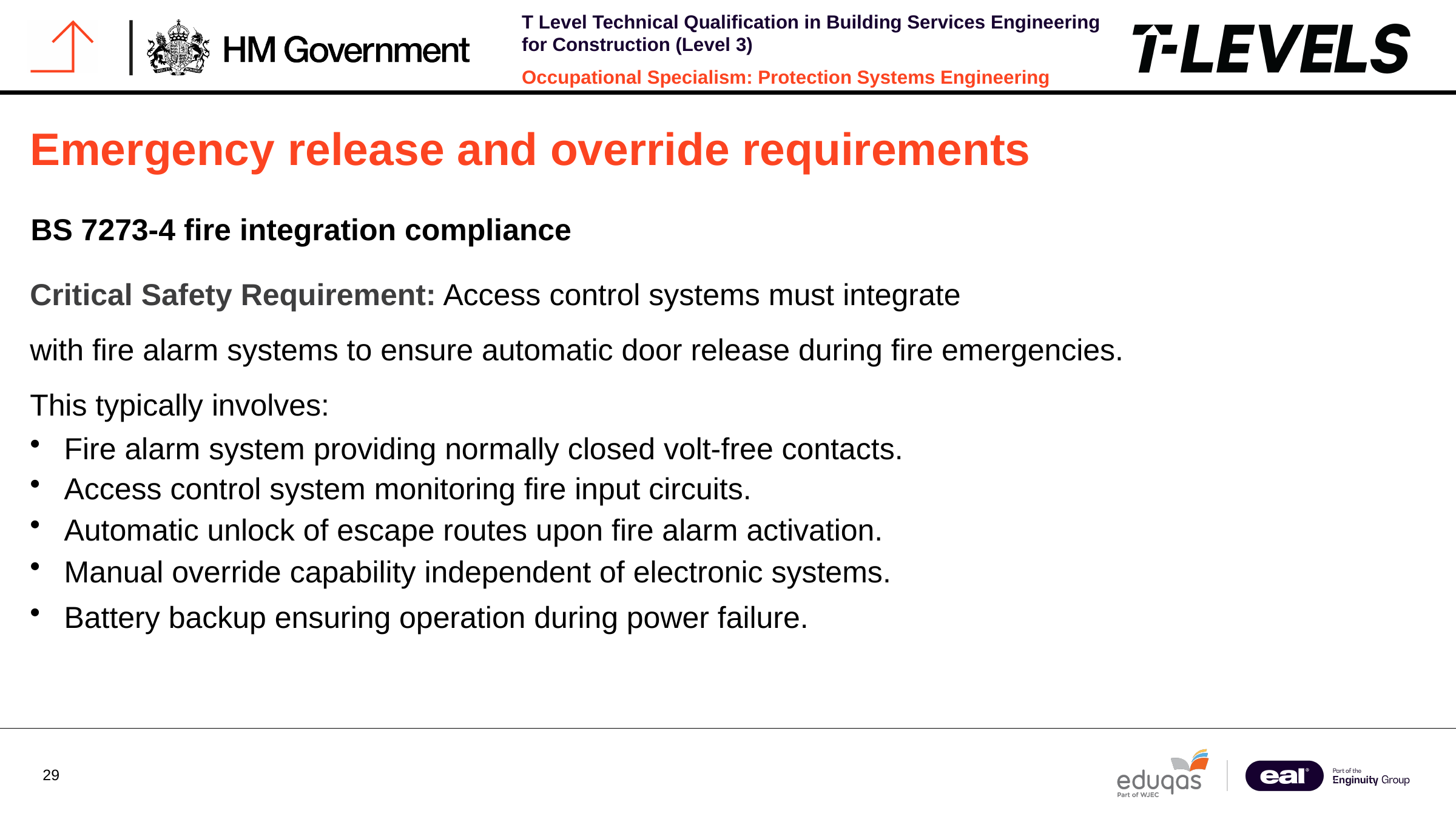

Emergency release and override requirements
BS 7273-4 fire integration compliance
Critical Safety Requirement: Access control systems must integrate
with fire alarm systems to ensure automatic door release during fire emergencies.
This typically involves:
Fire alarm system providing normally closed volt-free contacts.
Access control system monitoring fire input circuits.
Automatic unlock of escape routes upon fire alarm activation.
Manual override capability independent of electronic systems.
Battery backup ensuring operation during power failure.